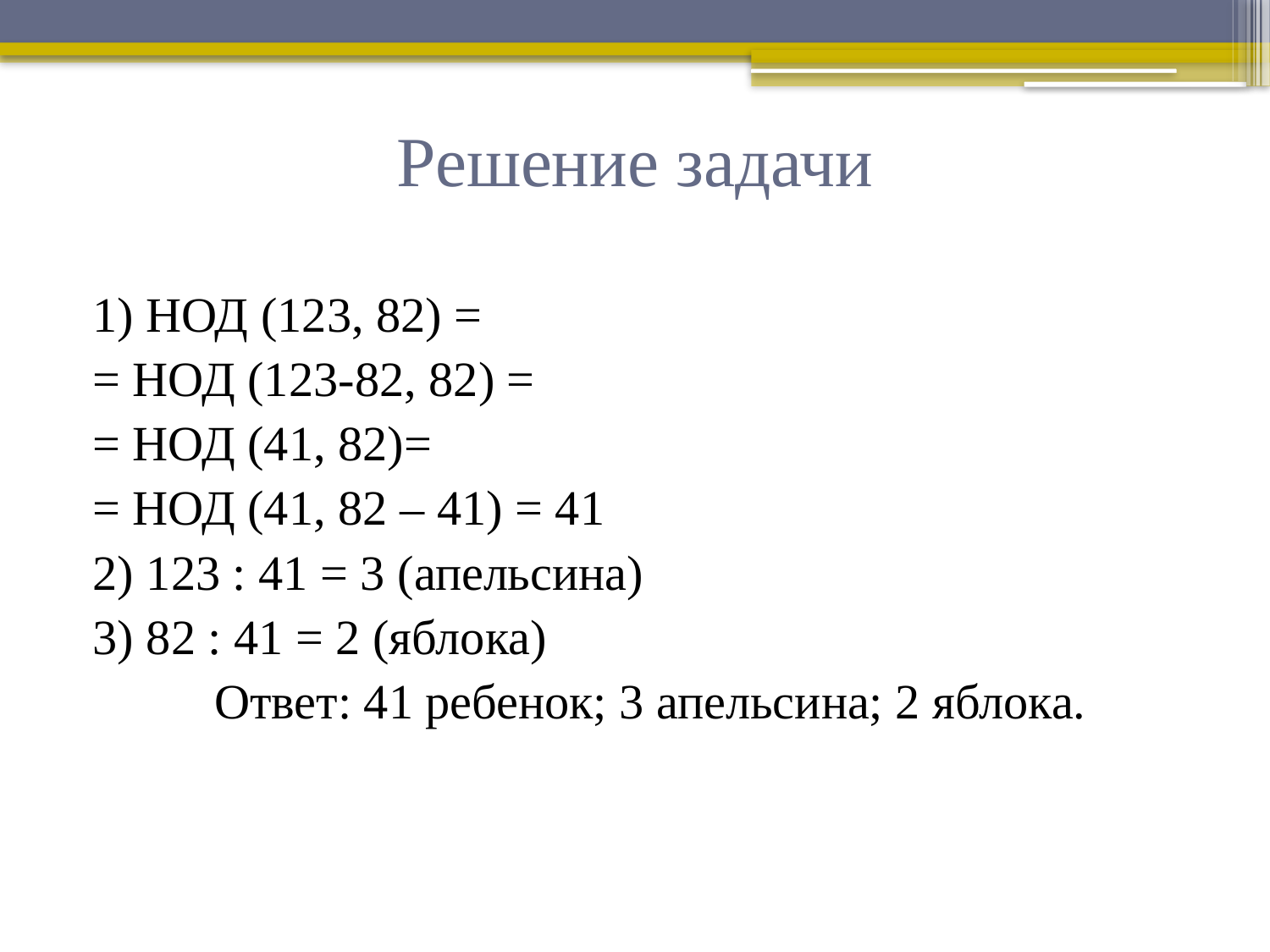

# Решение задачи
1) НОД (123, 82) =
= НОД (123-82, 82) =
= НОД (41, 82)=
= НОД (41, 82 – 41) = 41
2) 123 : 41 = 3 (апельсина)
3) 82 : 41 = 2 (яблока)
 Ответ: 41 ребенок; 3 апельсина; 2 яблока.